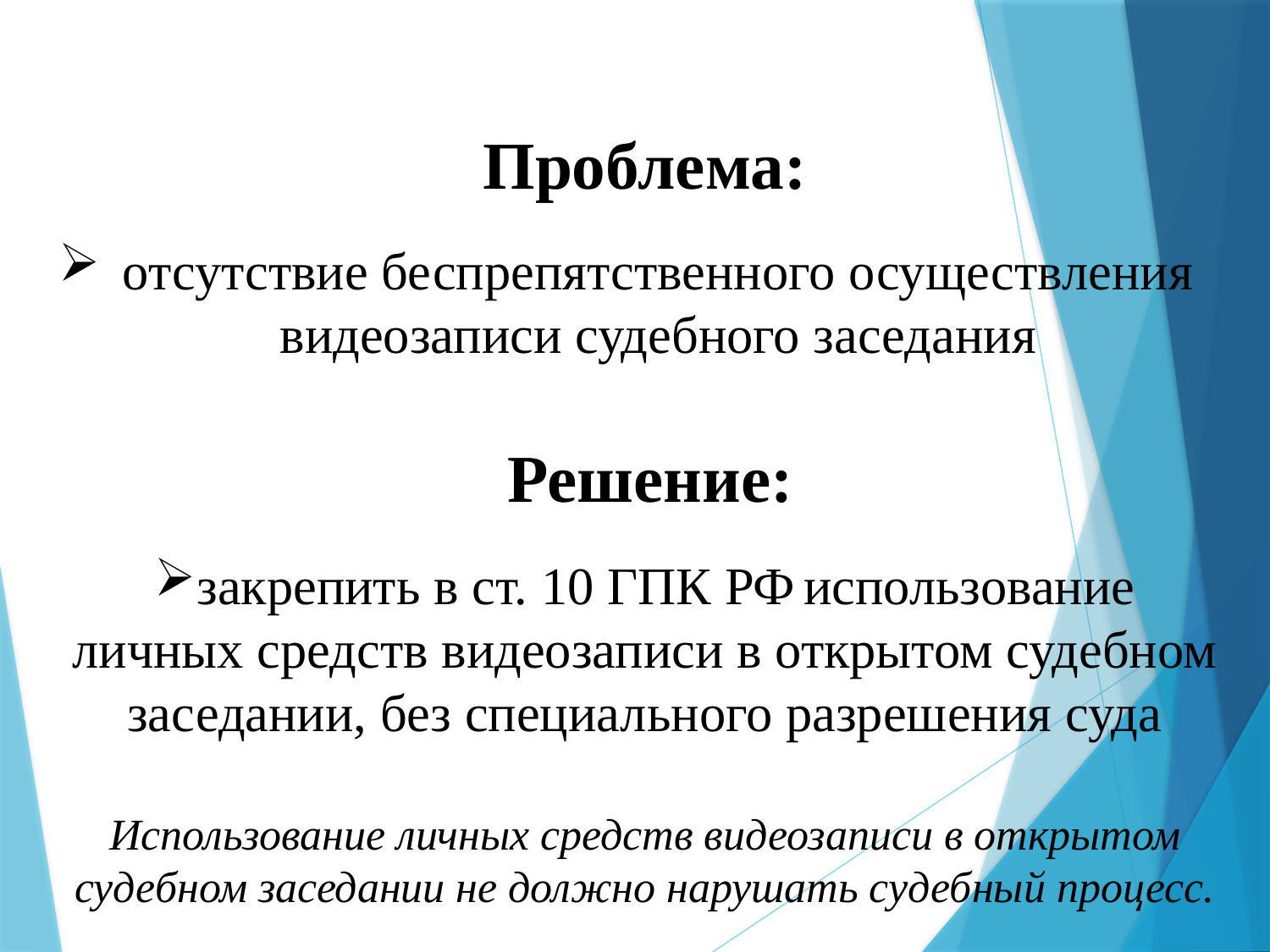

Проблема:
отсутствие беспрепятственного осуществления видеозаписи судебного заседания
Решение:
закрепить в ст. 10 ГПК РФ использование личных средств видеозаписи в открытом судебном заседании, без специального разрешения суда

Использование личных средств видеозаписи в открытом судебном заседании не должно нарушать судебный процесс.